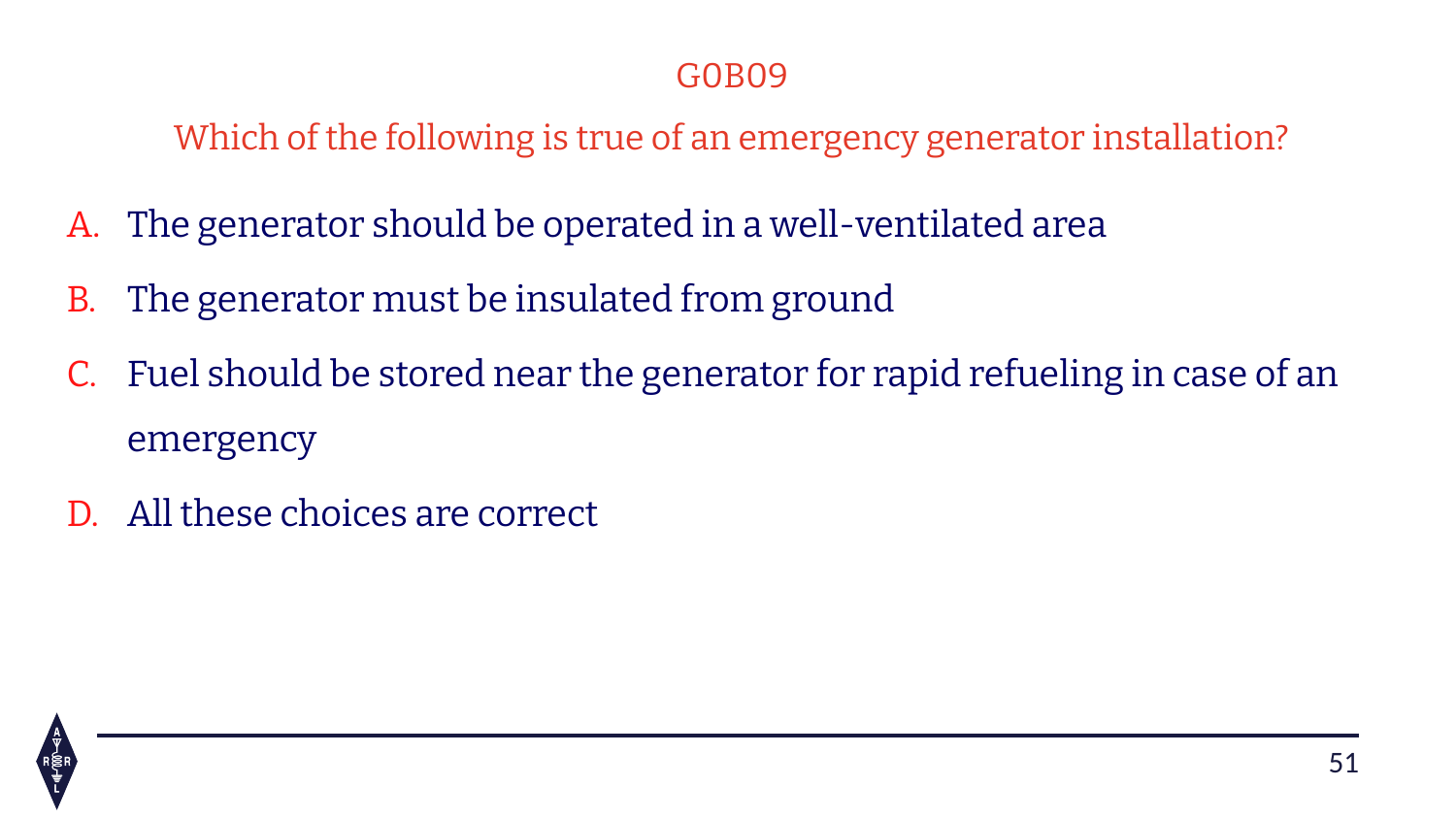

G0B09
Which of the following is true of an emergency generator installation?
The generator should be operated in a well-ventilated area
The generator must be insulated from ground
Fuel should be stored near the generator for rapid refueling in case of an emergency
All these choices are correct
51